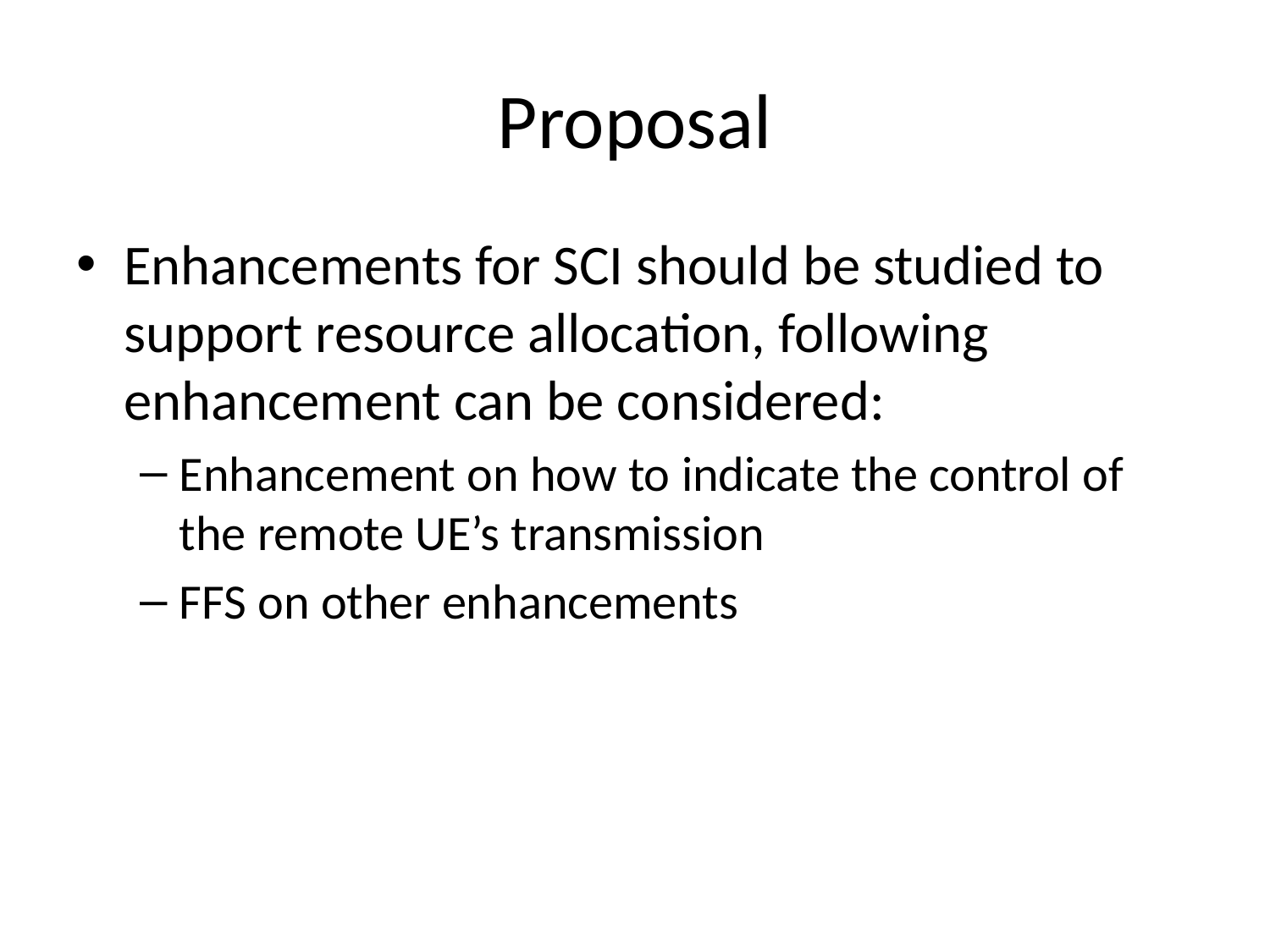

# Proposal
Enhancements for SCI should be studied to support resource allocation, following enhancement can be considered:
Enhancement on how to indicate the control of the remote UE’s transmission
FFS on other enhancements